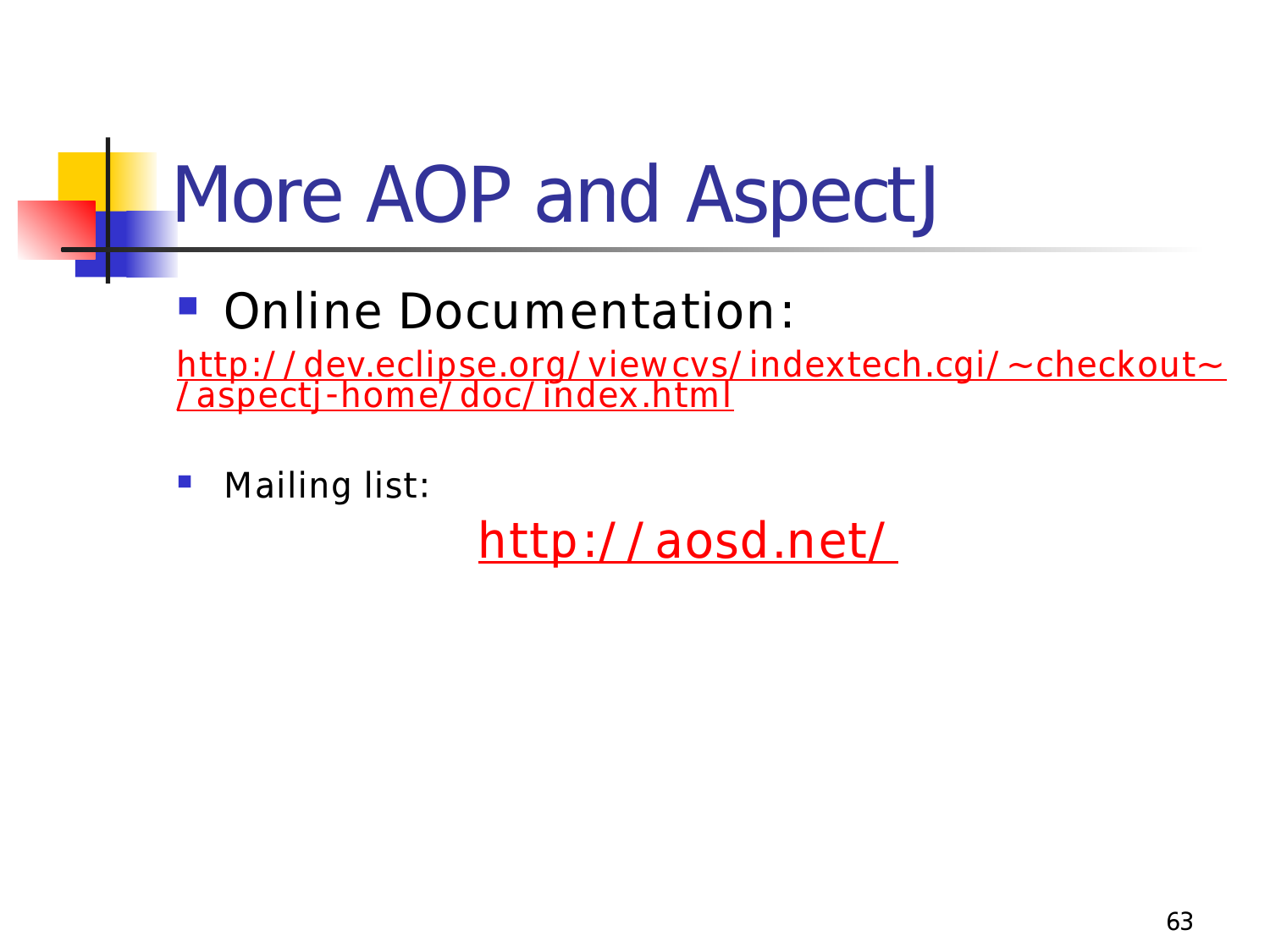

# More AOP and AspectJ
Online Documentation:
http://dev.eclipse.org/viewcvs/indextech.cgi/~checkout~/aspectj-home/doc/index.html

Mailing list:
			http://aosd.net/

63